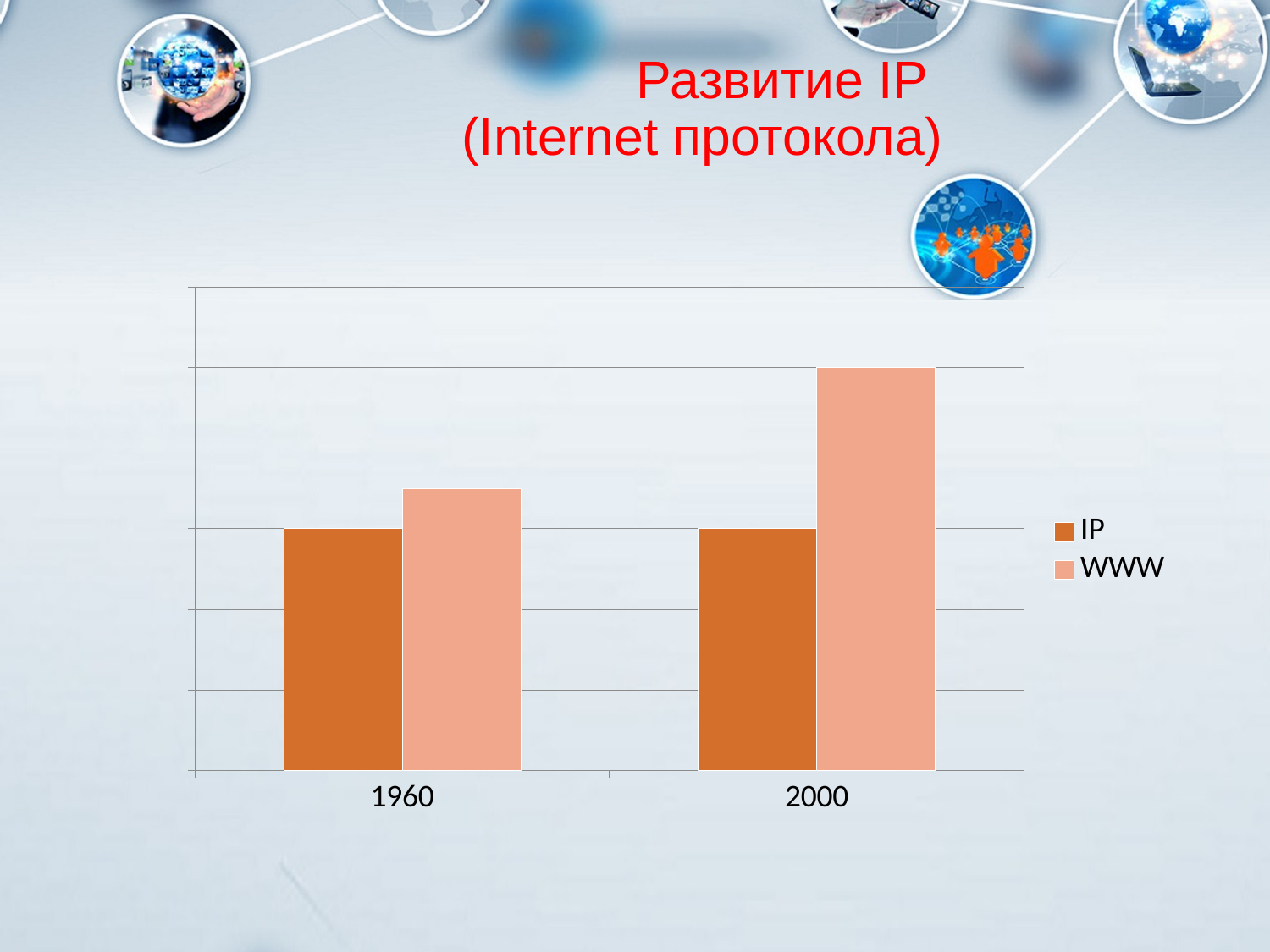

# Развитие IP (Internet протокола)

### Chart

| Category | IP | WWW |
|---|---|---|
| 1960 | 6.0 | 7.0 |
| 2000 | 6.0 | 10.0 |